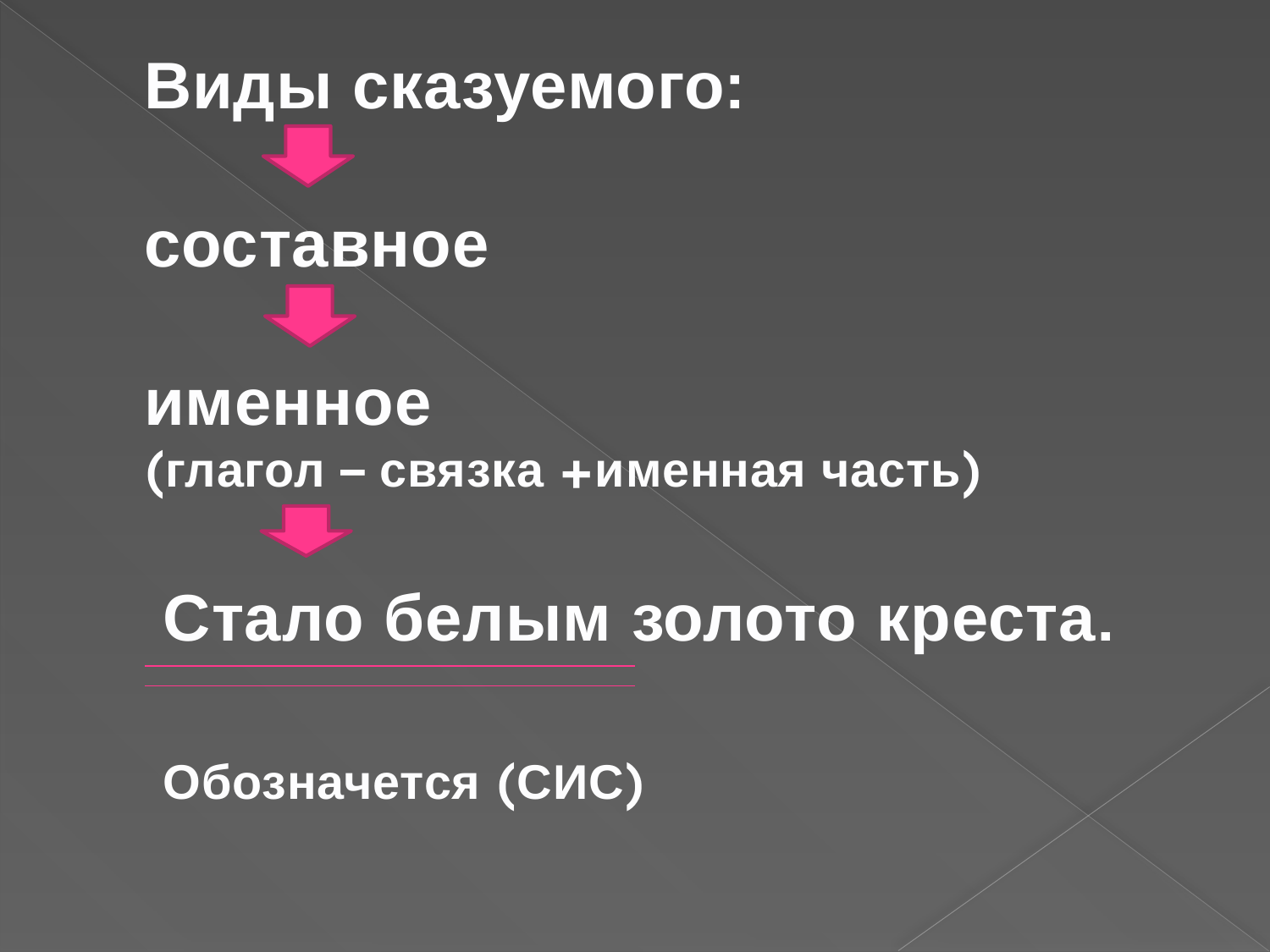

# Виды сказуемого: составное именное (глагол – связка +именная часть) Стало белым золото креста. Обозначется (СИС)